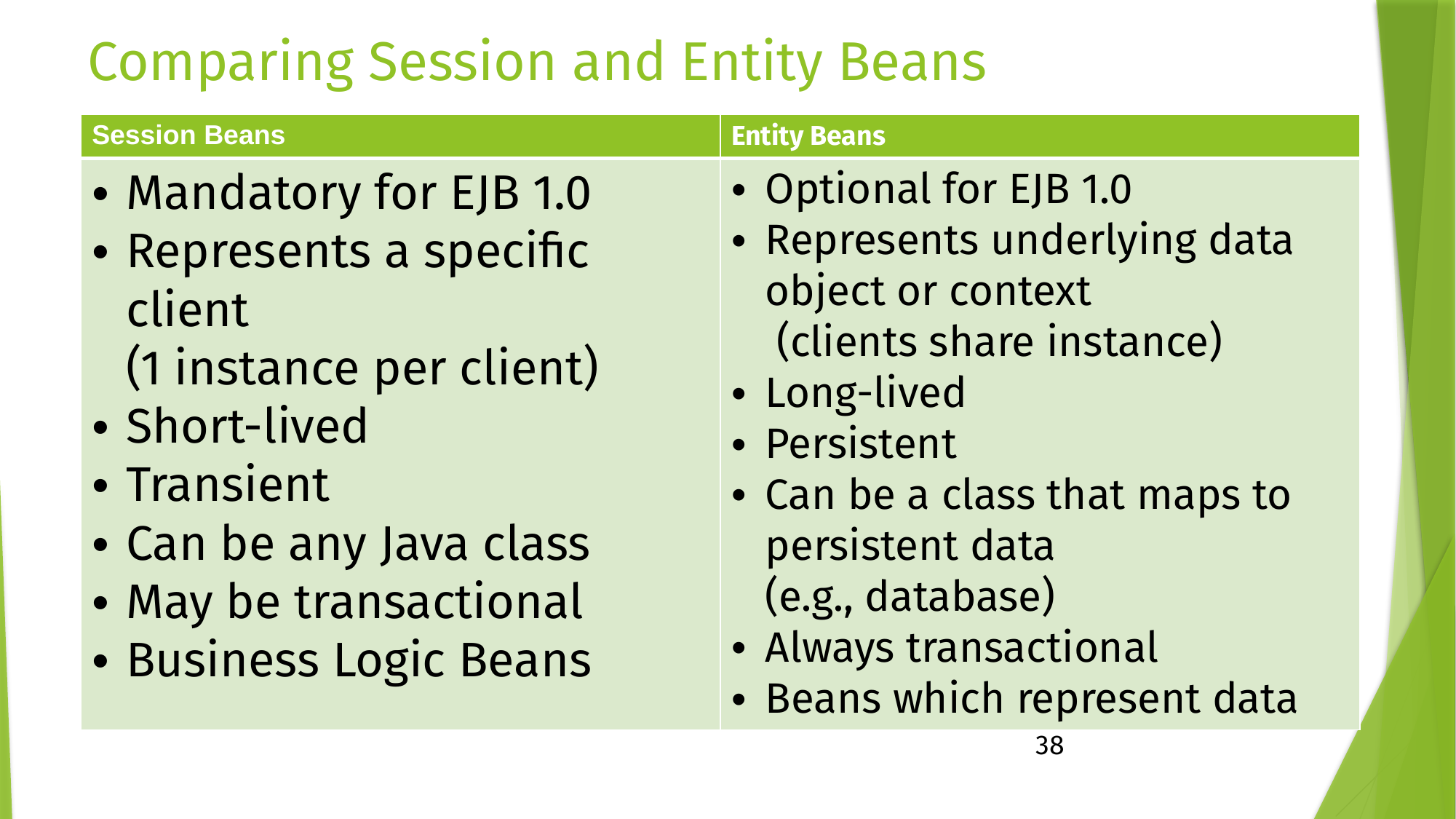

# Comparing Session and Entity Beans
| Session Beans | Entity Beans |
| --- | --- |
| Mandatory for EJB 1.0 Represents a specific client (1 instance per client) Short-lived Transient Can be any Java class May be transactional Business Logic Beans | Optional for EJB 1.0 Represents underlying data object or context (clients share instance) Long-lived Persistent Can be a class that maps to persistent data (e.g., database) Always transactional Beans which represent data |
38